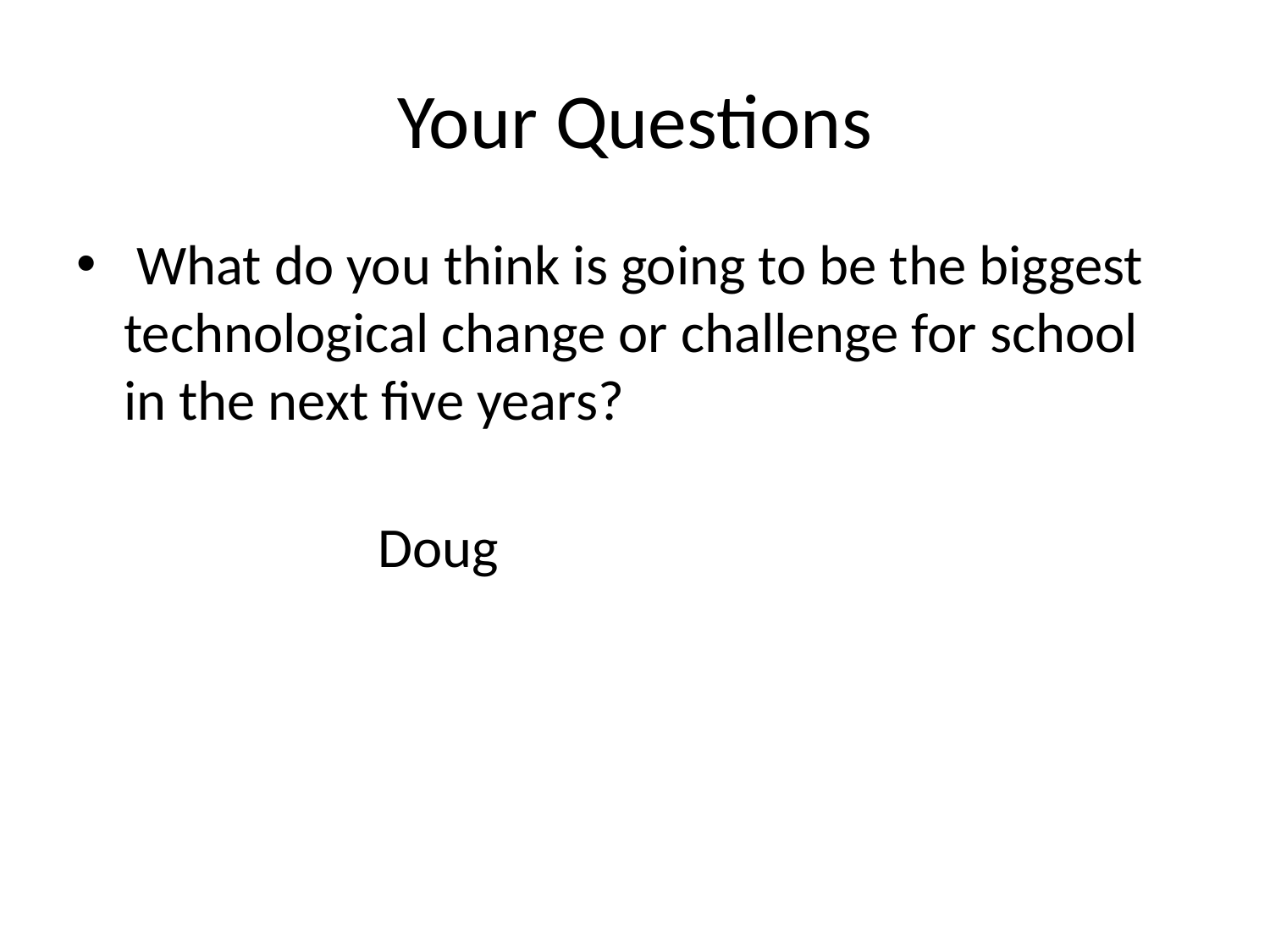

# Your Questions
 What do you think is going to be the biggest technological change or challenge for school in the next five years?
											Doug